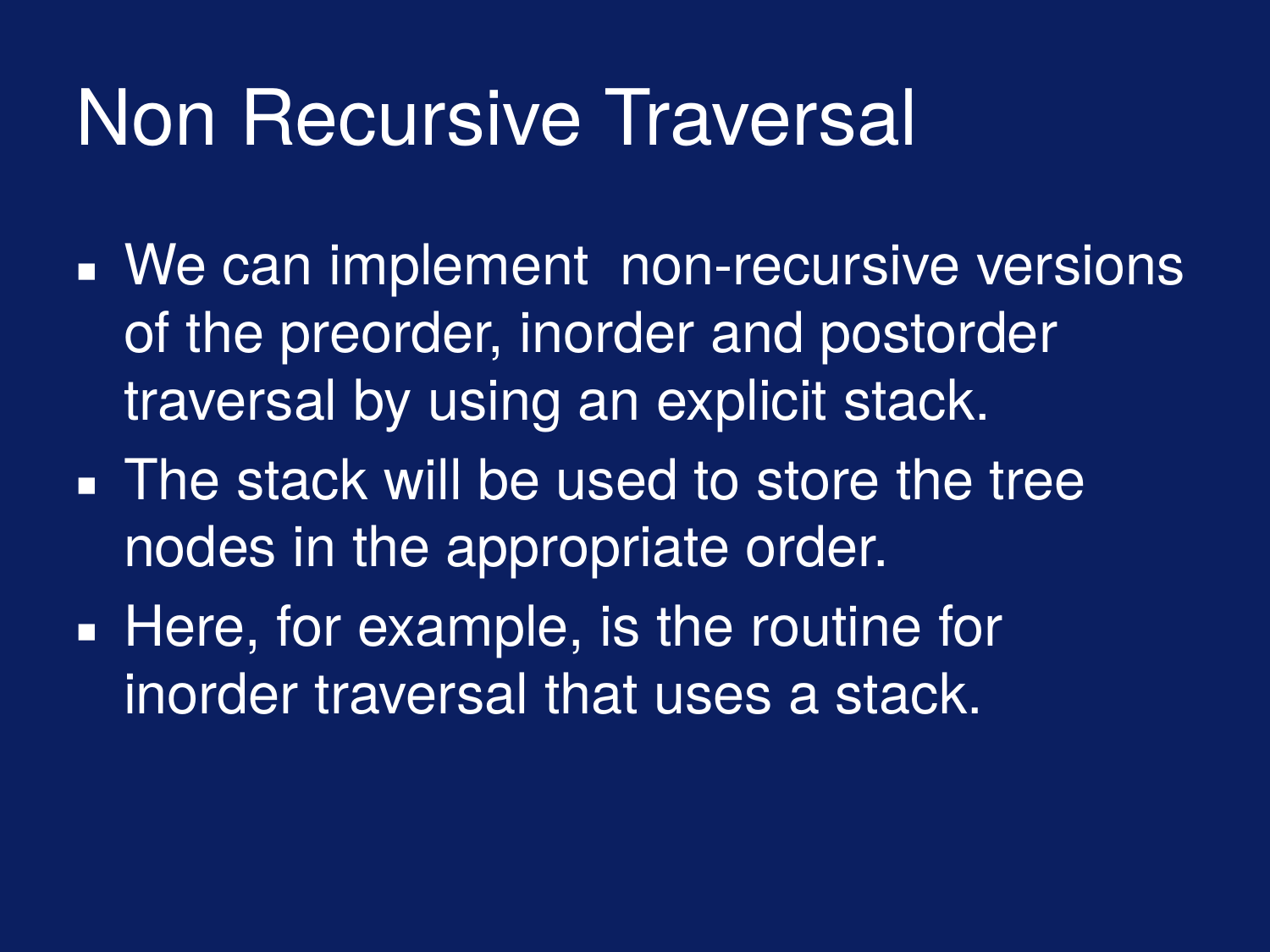

# Non Recursive Traversal
We can implement  non-recursive versions of the preorder, inorder and postorder traversal by using an explicit stack.
The stack will be used to store the tree nodes in the appropriate order.
Here, for example, is the routine for inorder traversal that uses a stack.